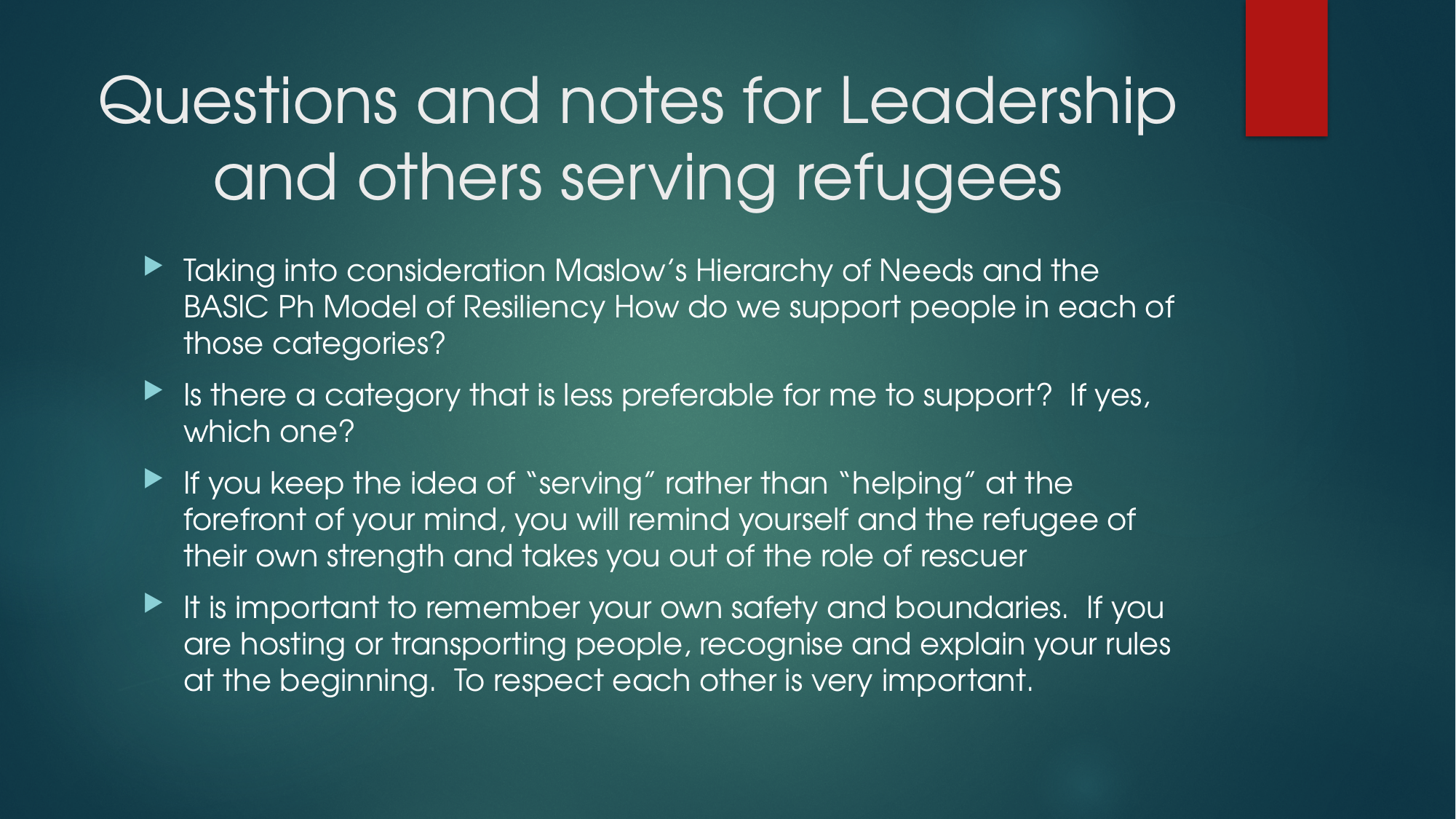

# Questions and notes for Leadership and others serving refugees
Taking into consideration Maslow’s Hierarchy of Needs and the BASIC Ph Model of Resiliency How do we support people in each of those categories?
Is there a category that is less preferable for me to support?  If yes, which one?
If you keep the idea of “serving” rather than “helping” at the forefront of your mind, you will remind yourself and the refugee of their own strength and takes you out of the role of rescuer
It is important to remember your own safety and boundaries.  If you are hosting or transporting people, recognise and explain your rules at the beginning.  To respect each other is very important.